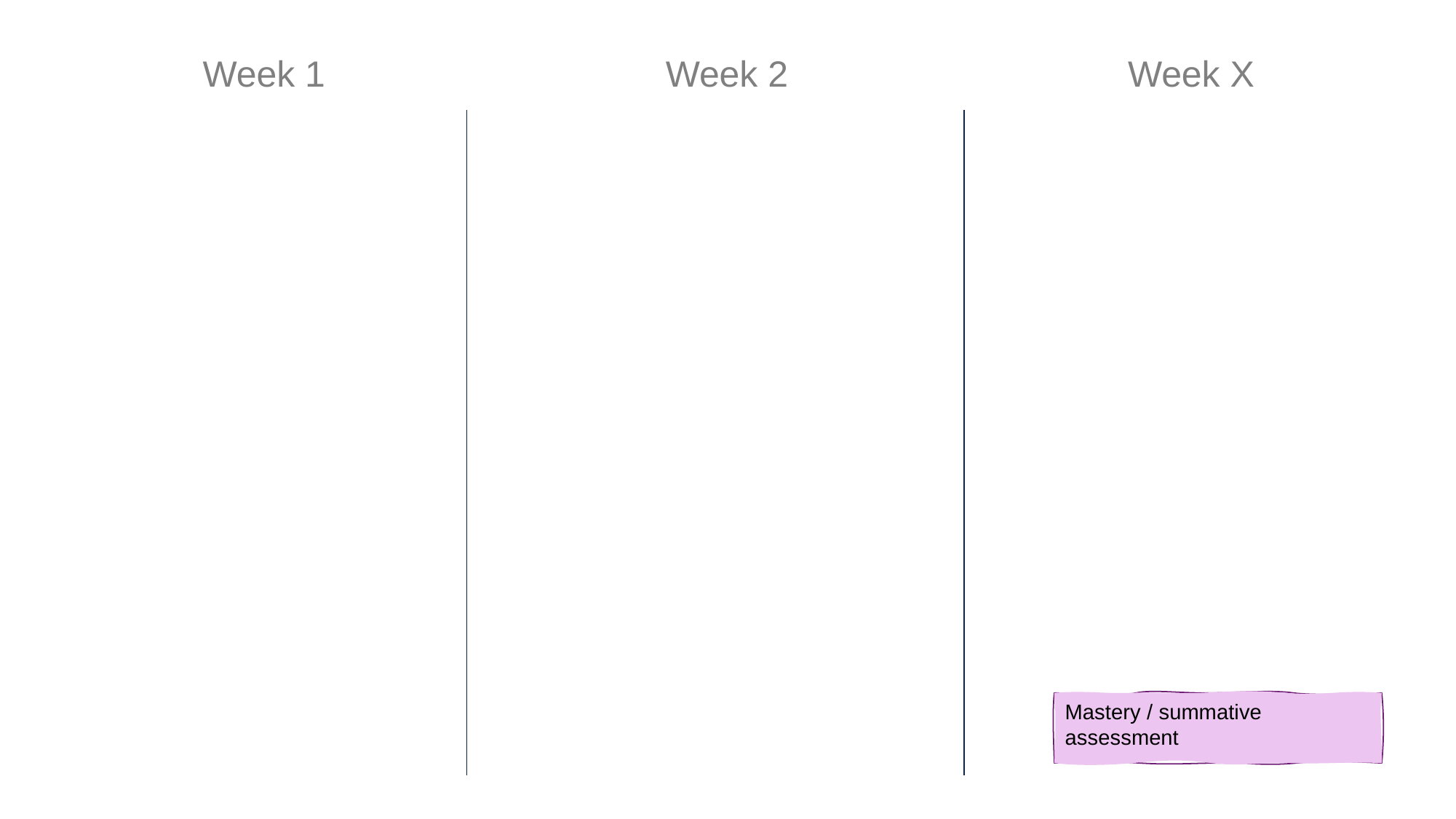

Week 1
Week 2
Week X
Mastery / summative assessment